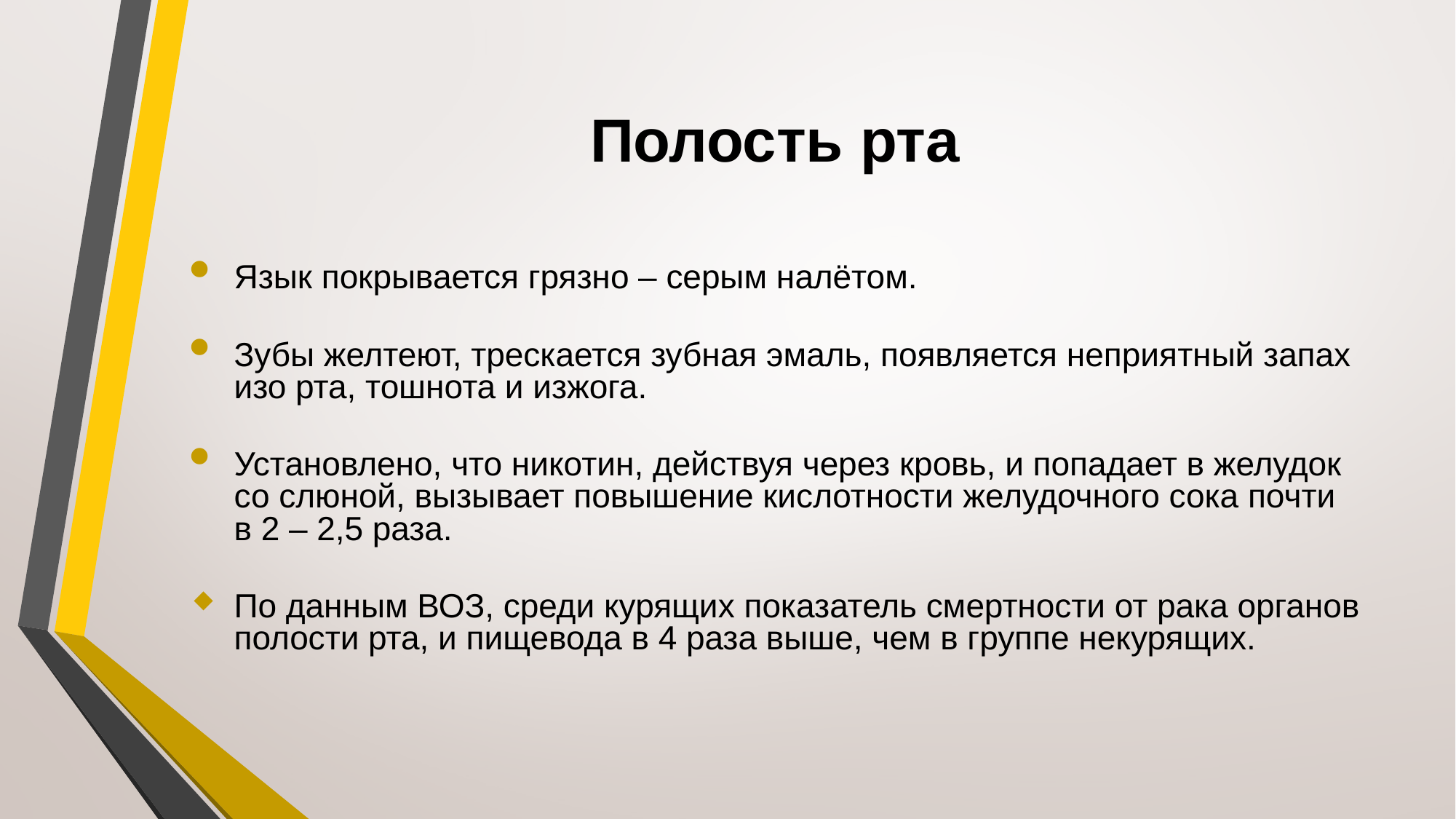

# Полость рта

Язык покрывается грязно – серым налётом.

Зубы желтеют, трескается зубная эмаль, появляется неприятный запах изо рта, тошнота и изжога.

Установлено, что никотин, действуя через кровь, и попадает в желудок со слюной, вызывает повышение кислотности желудочного сока почти в 2 – 2,5 раза.

По данным ВОЗ, среди курящих показатель смертности от рака органов полости рта, и пищевода в 4 раза выше, чем в группе некурящих.